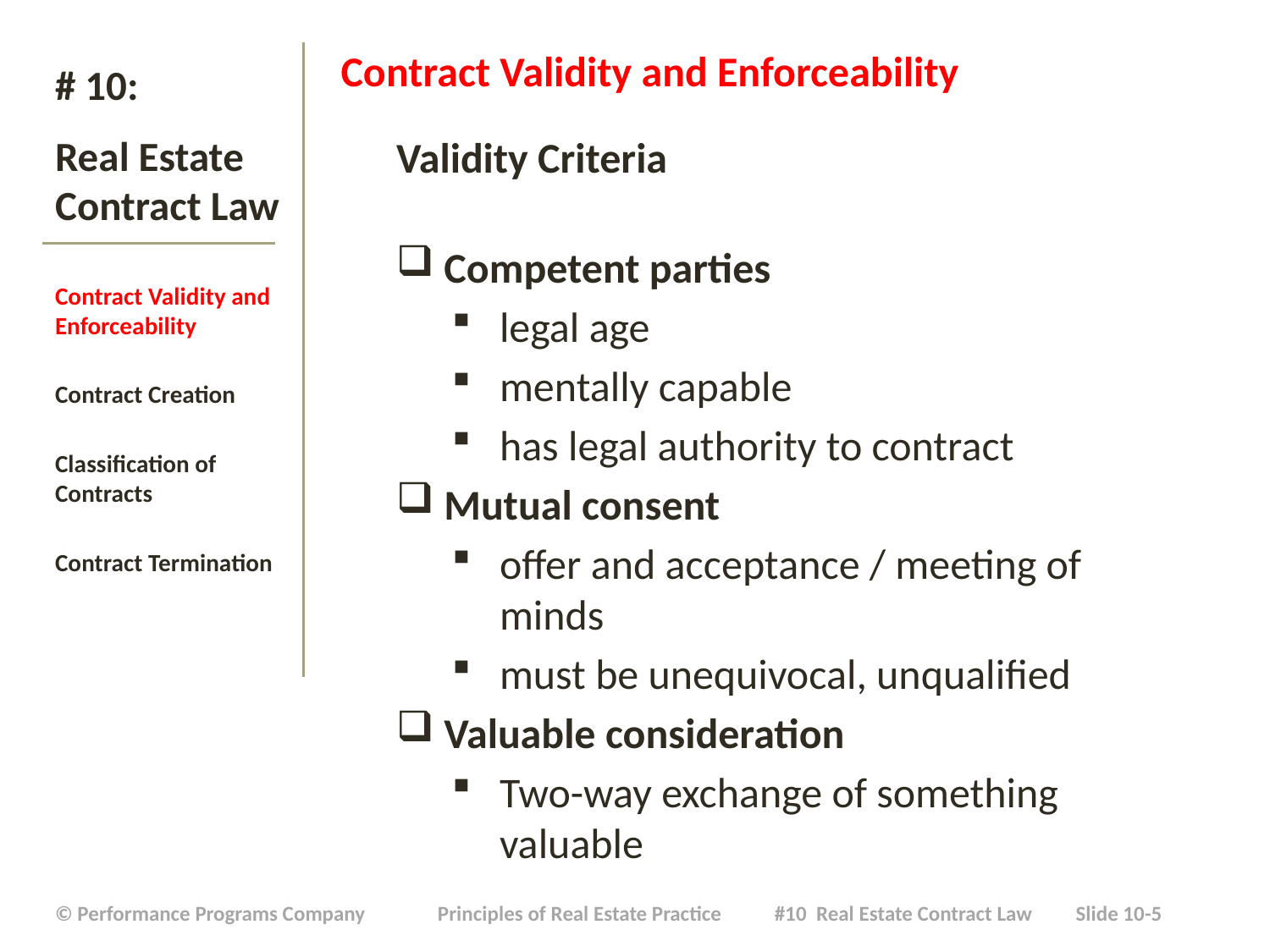

Contract Validity and Enforceability

Validity Criteria
Competent parties
legal age
mentally capable
has legal authority to contract
Mutual consent
offer and acceptance / meeting of minds
must be unequivocal, unqualified
Valuable consideration
Two-way exchange of something valuable
# # 10: Real Estate Contract Law

Contract Validity and Enforceability

Contract Creation

Classification of Contracts

Contract Termination

| © Performance Programs Company Principles of Real Estate Practice #10 Real Estate Contract Law Slide 10-5 |
| --- |